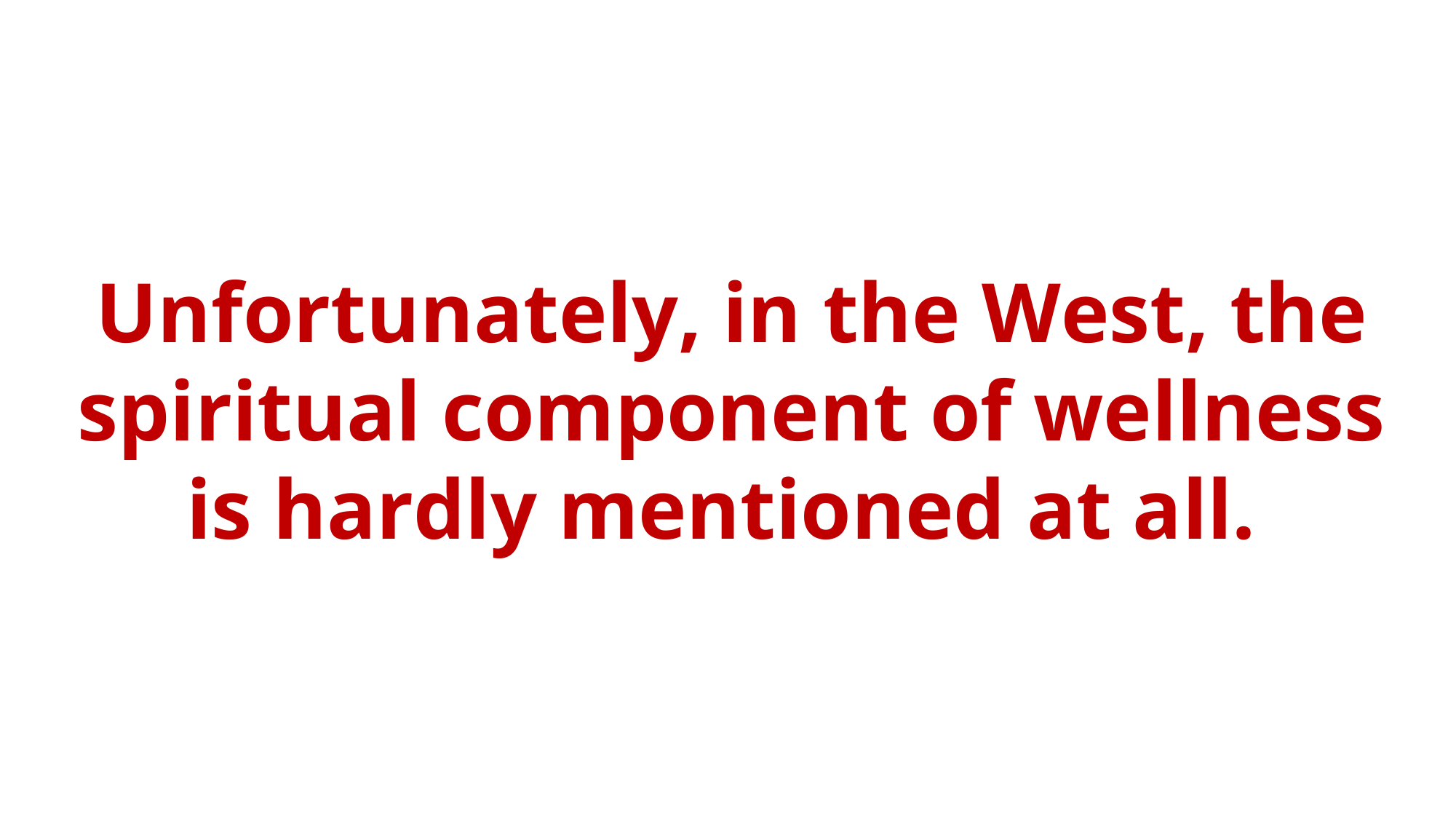

Unfortunately, in the West, the spiritual component of wellness is hardly mentioned at all.